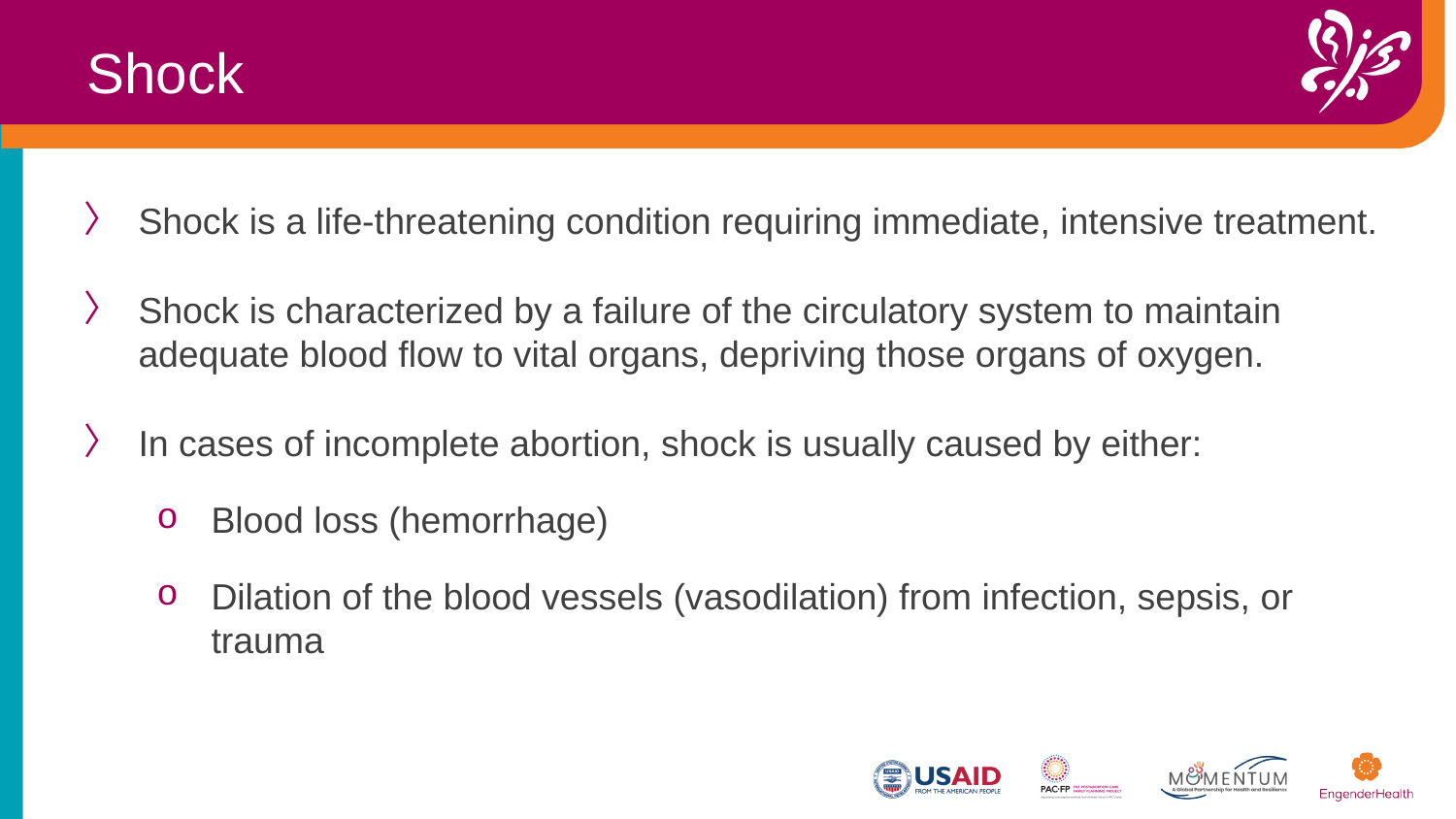

Shock
Shock is a life-threatening condition requiring immediate, intensive treatment.
Shock is characterized by a failure of the circulatory system to maintain adequate blood flow to vital organs, depriving those organs of oxygen.
In cases of incomplete abortion, shock is usually caused by either:
Blood loss (hemorrhage)
Dilation of the blood vessels (vasodilation) from infection, sepsis, or trauma